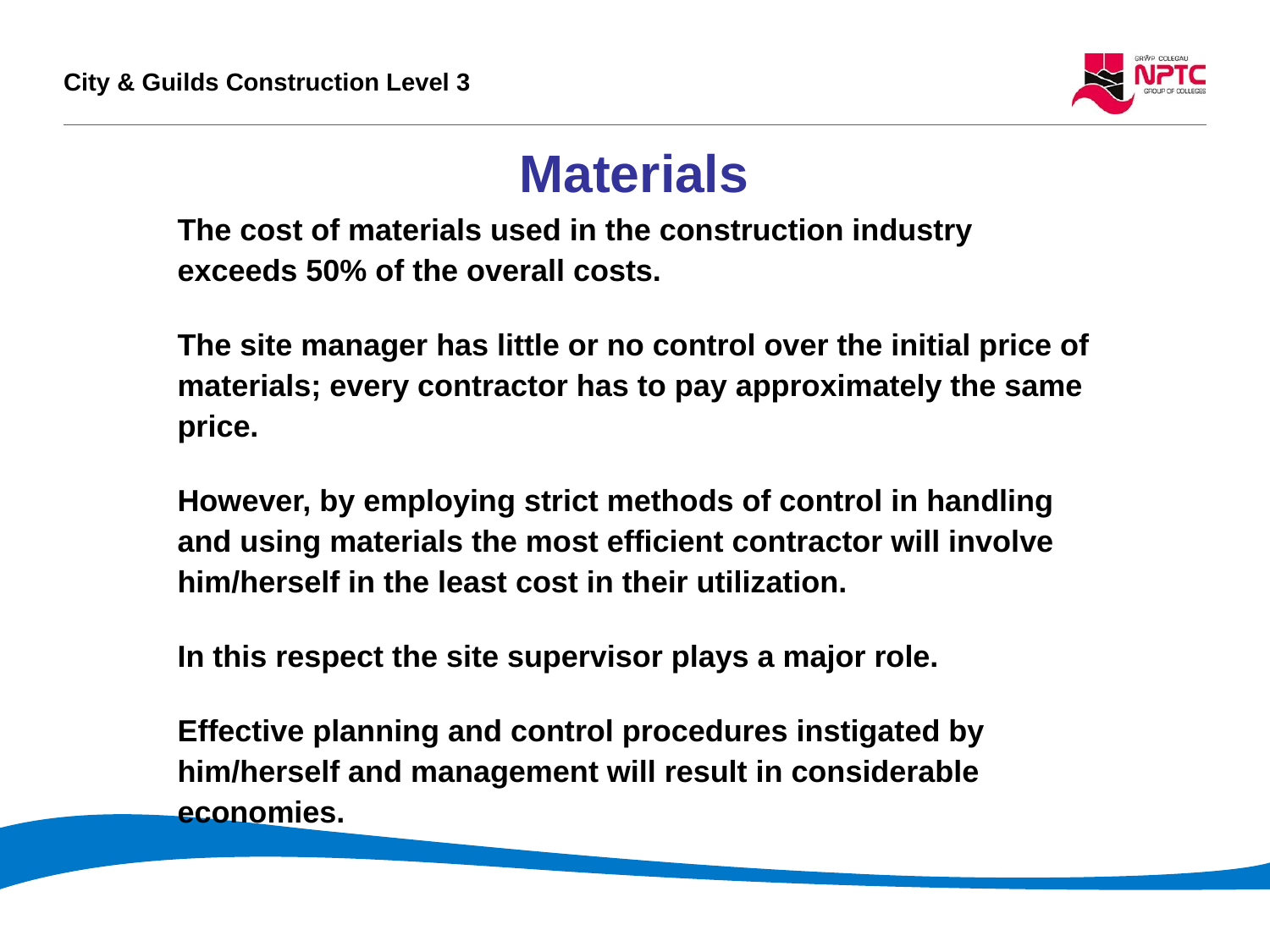

# Materials
The cost of materials used in the construction industry exceeds 50% of the overall costs.
The site manager has little or no control over the initial price of materials; every contractor has to pay approximately the same price.
However, by employing strict methods of control in handling and using materials the most efficient contractor will involve him/herself in the least cost in their utilization.
In this respect the site supervisor plays a major role.
Effective planning and control procedures instigated by him/herself and management will result in considerable economies.